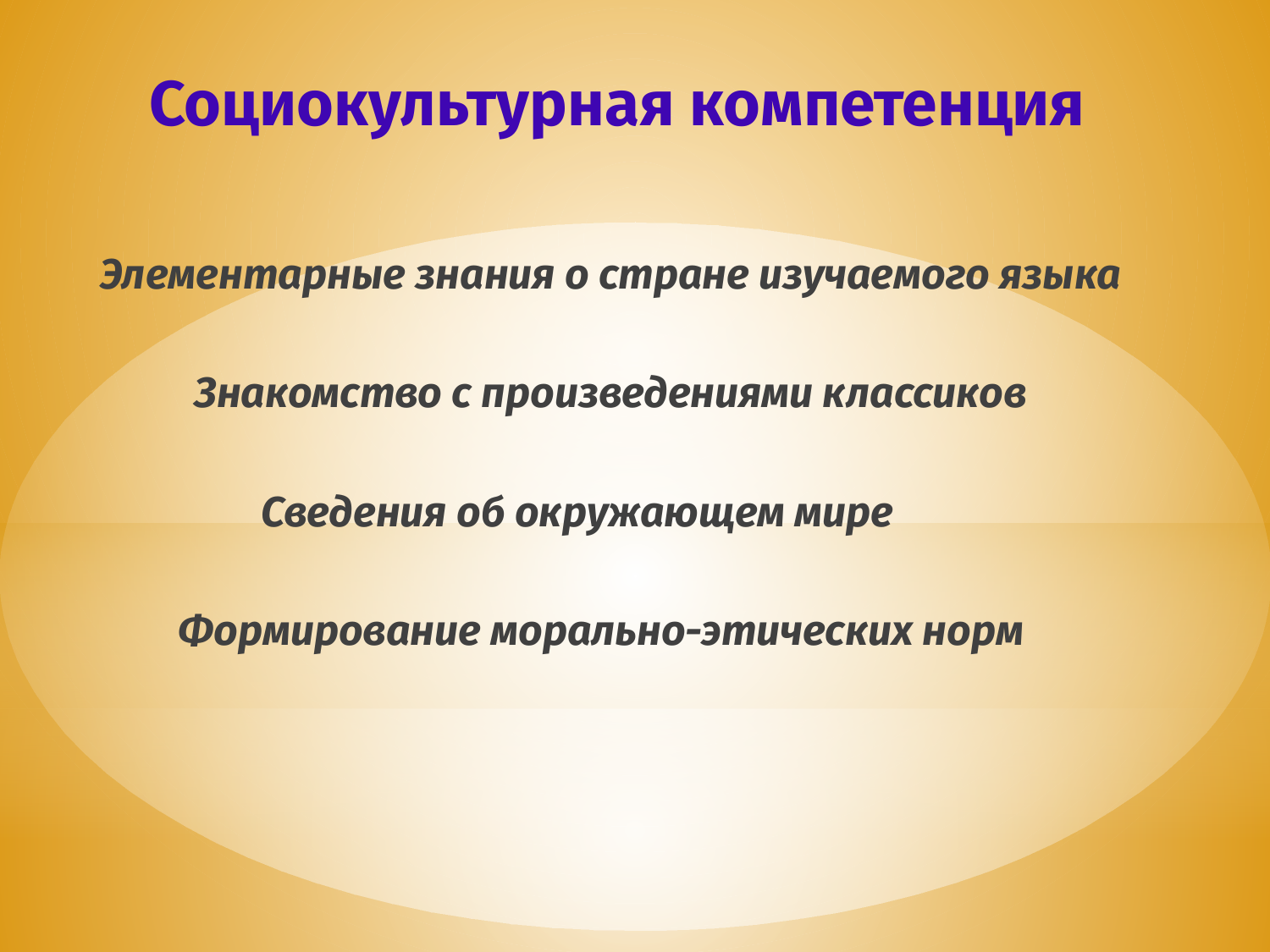

Социокультурная компетенция
Элементарные знания о стране изучаемого языка

Знакомство с произведениями классиков

Сведения об окружающем мире

Формирование морально-этических норм